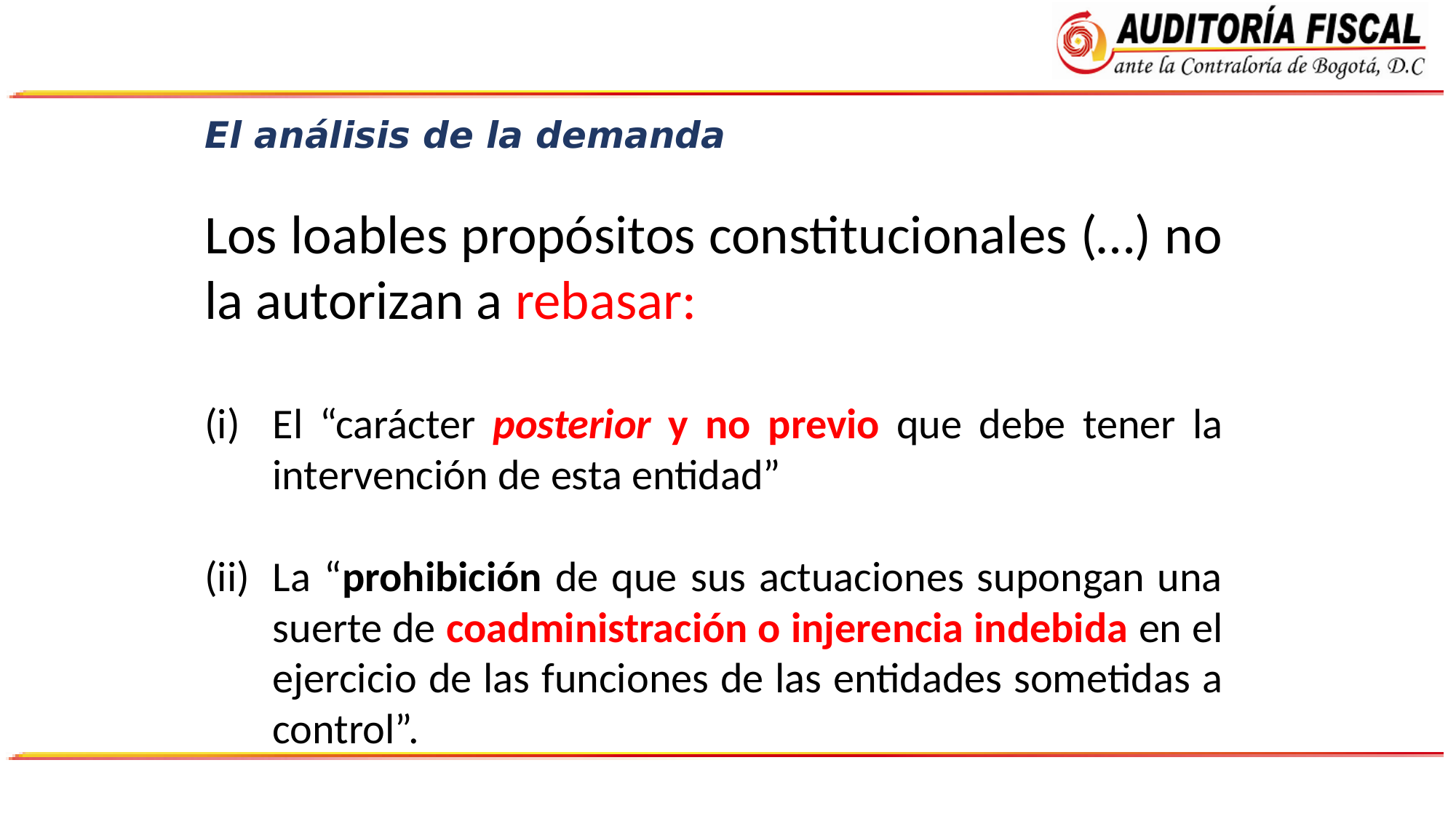

El análisis de la demanda

Los loables propósitos constitucionales (…) no la autorizan a rebasar:

El “carácter posterior y no previo que debe tener la intervención de esta entidad”

La “prohibición de que sus actuaciones supongan una suerte de coadministración o injerencia indebida en el ejercicio de las funciones de las entidades sometidas a control”.
Total Procesos
5.045